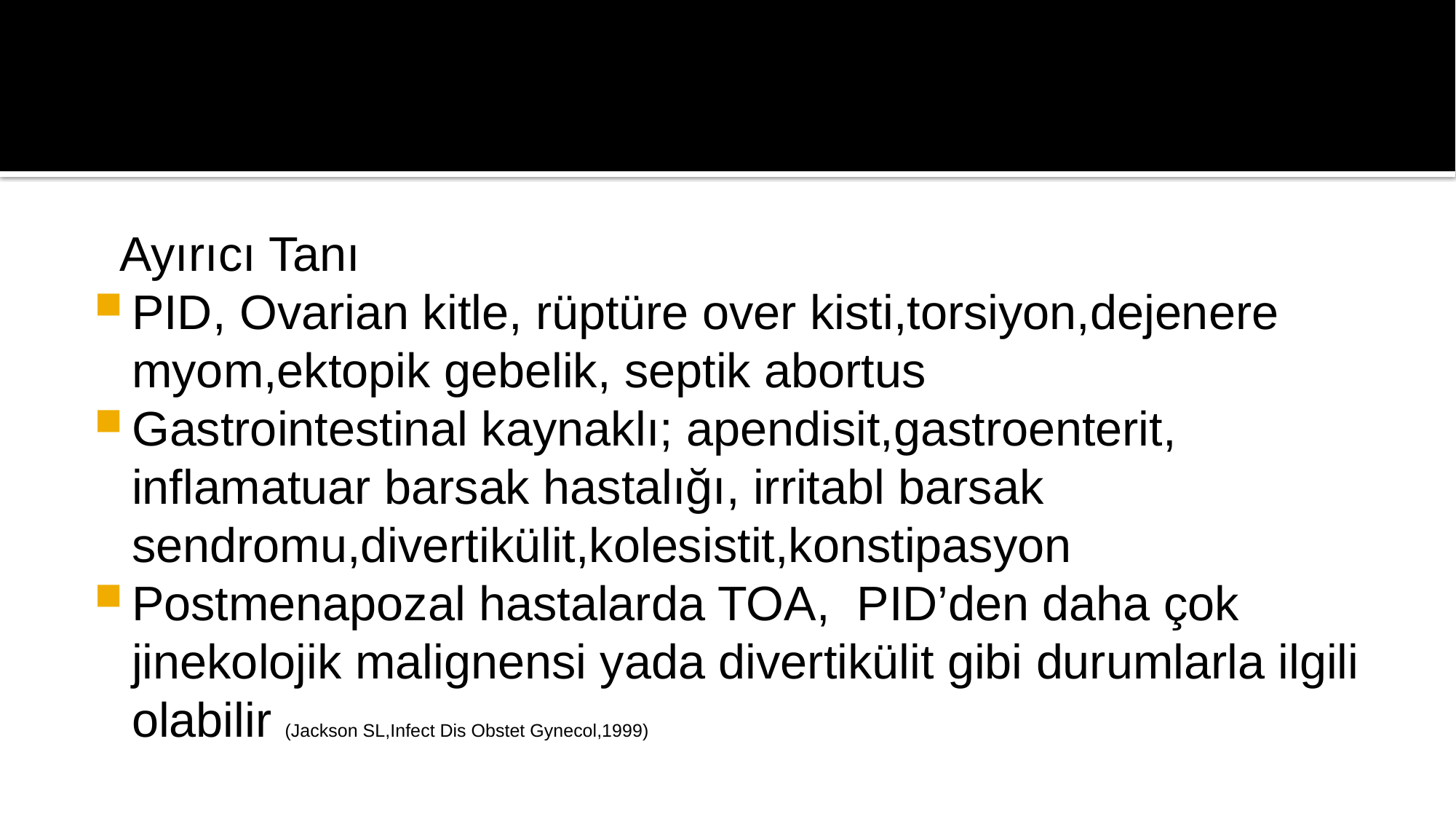

Ayırıcı Tanı
PID, Ovarian kitle, rüptüre over kisti,torsiyon,dejenere myom,ektopik gebelik, septik abortus
Gastrointestinal kaynaklı; apendisit,gastroenterit, inflamatuar barsak hastalığı, irritabl barsak sendromu,divertikülit,kolesistit,konstipasyon
Postmenapozal hastalarda TOA,  PID’den daha çok jinekolojik malignensi yada divertikülit gibi durumlarla ilgili olabilir (Jackson SL,Infect Dis Obstet Gynecol,1999)